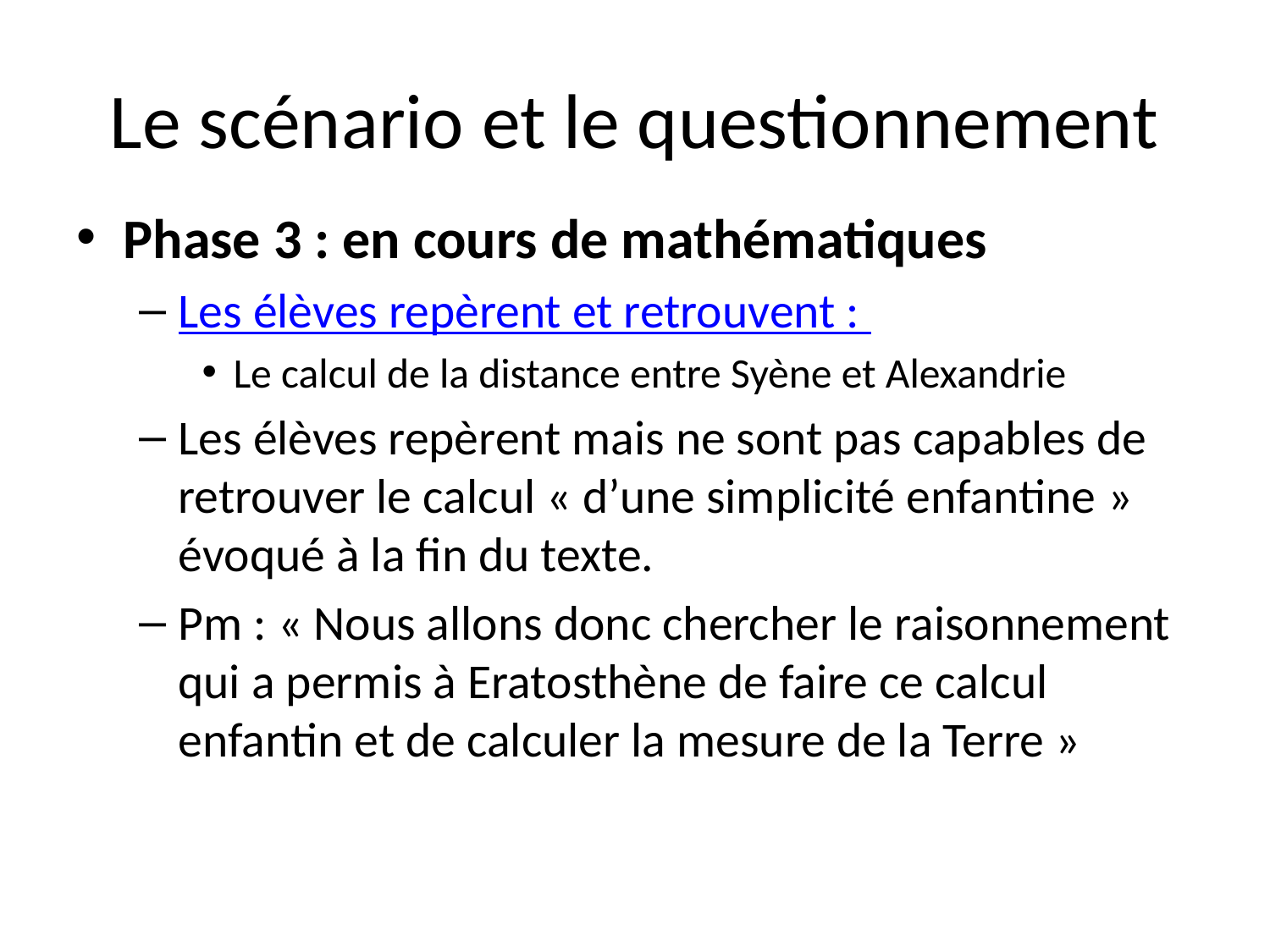

# Le scénario et le questionnement
Phase 3 : en cours de mathématiques
Les élèves repèrent et retrouvent :
Le calcul de la distance entre Syène et Alexandrie
Les élèves repèrent mais ne sont pas capables de retrouver le calcul « d’une simplicité enfantine » évoqué à la fin du texte.
Pm : « Nous allons donc chercher le raisonnement qui a permis à Eratosthène de faire ce calcul enfantin et de calculer la mesure de la Terre »